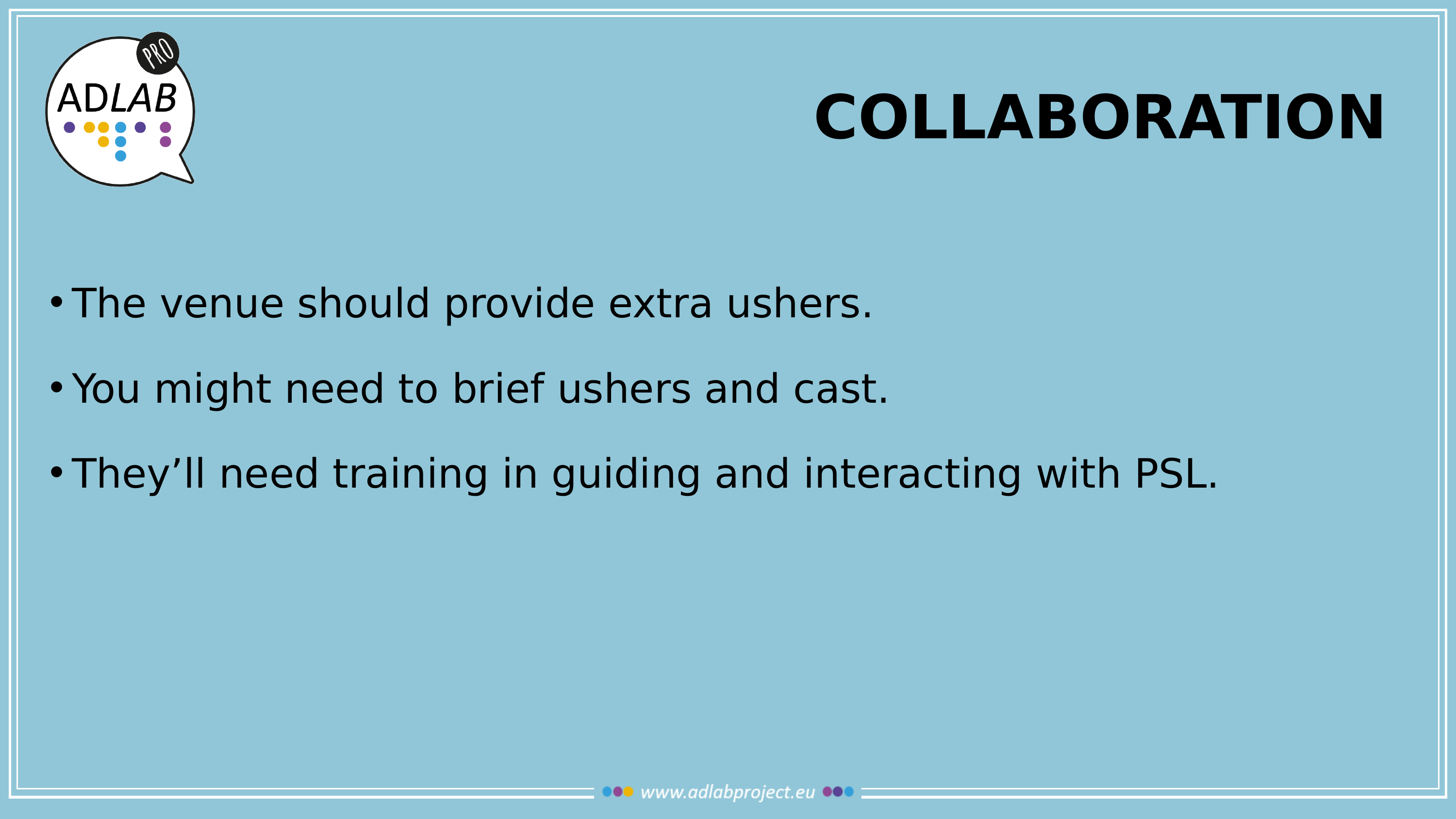

# collaboration
The venue should provide extra ushers.
You might need to brief ushers and cast.
They’ll need training in guiding and interacting with PSL.